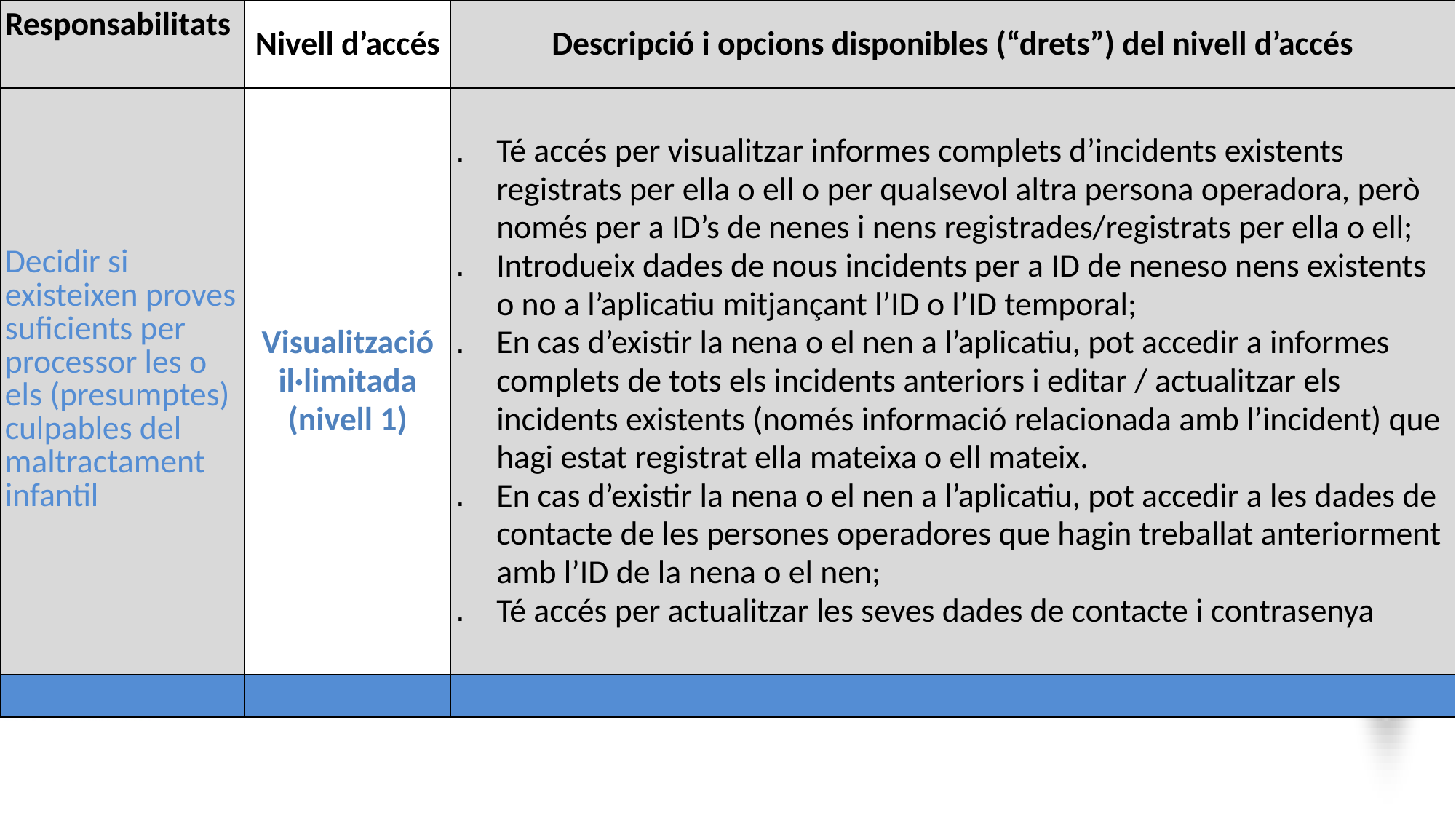

| Responsabilitats | Nivell d’accés | Descripció i opcions disponibles (“drets”) del nivell d’accés |
| --- | --- | --- |
| Decidir si existeixen proves suficients per processor les o els (presumptes) culpables del maltractament infantil | Visualització il·limitada (nivell 1) | Té accés per visualitzar informes complets d’incidents existents registrats per ella o ell o per qualsevol altra persona operadora, però només per a ID’s de nenes i nens registrades/registrats per ella o ell; Introdueix dades de nous incidents per a ID de neneso nens existents o no a l’aplicatiu mitjançant l’ID o l’ID temporal; En cas d’existir la nena o el nen a l’aplicatiu, pot accedir a informes complets de tots els incidents anteriors i editar / actualitzar els incidents existents (només informació relacionada amb l’incident) que hagi estat registrat ella mateixa o ell mateix. En cas d’existir la nena o el nen a l’aplicatiu, pot accedir a les dades de contacte de les persones operadores que hagin treballat anteriorment amb l’ID de la nena o el nen; Té accés per actualitzar les seves dades de contacte i contrasenya |
|  |  |  |